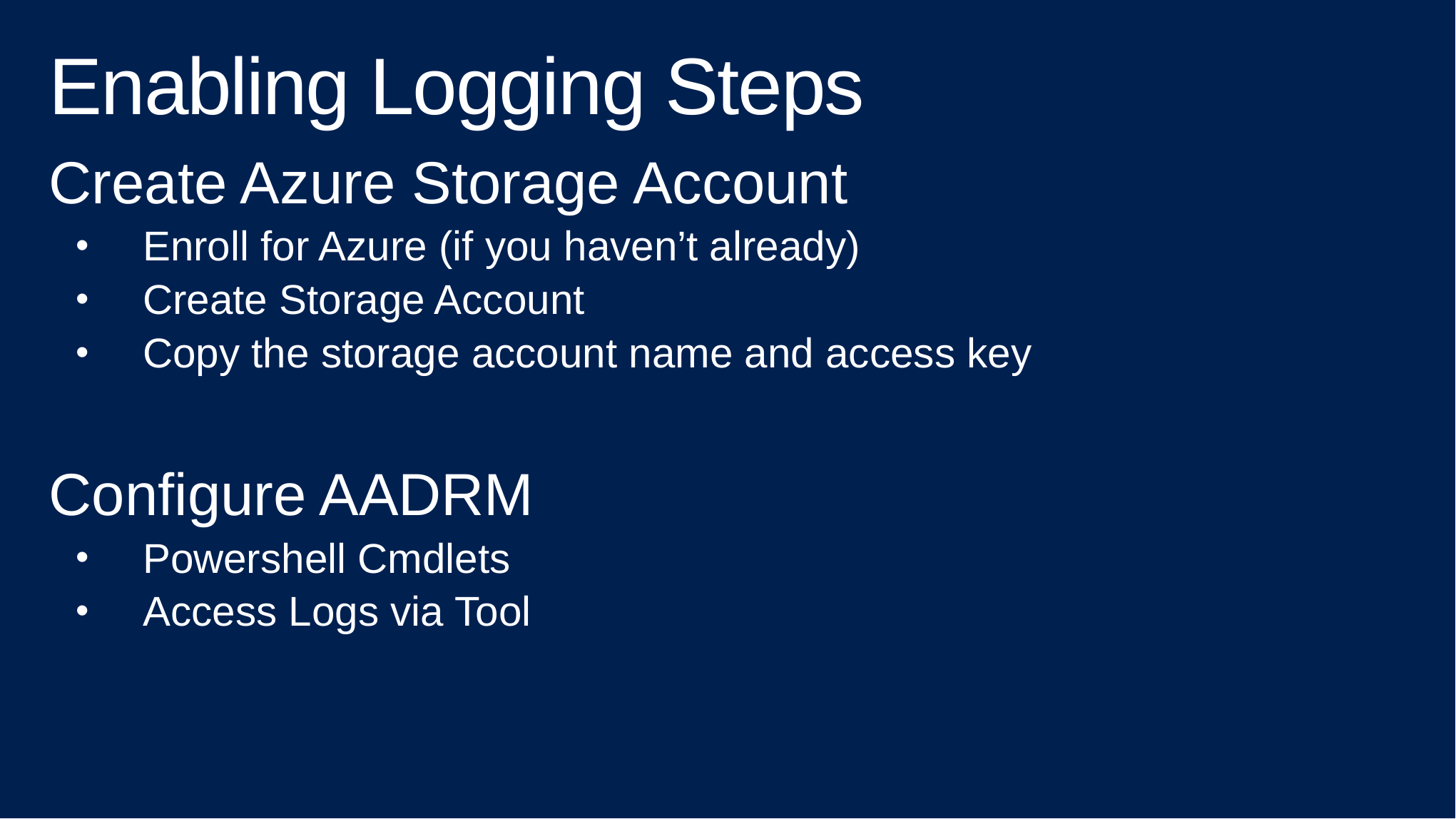

# Enabling Logging Steps
Create Azure Storage Account
Enroll for Azure (if you haven’t already)
Create Storage Account
Copy the storage account name and access key

Configure AADRM
Powershell Cmdlets
Access Logs via Tool